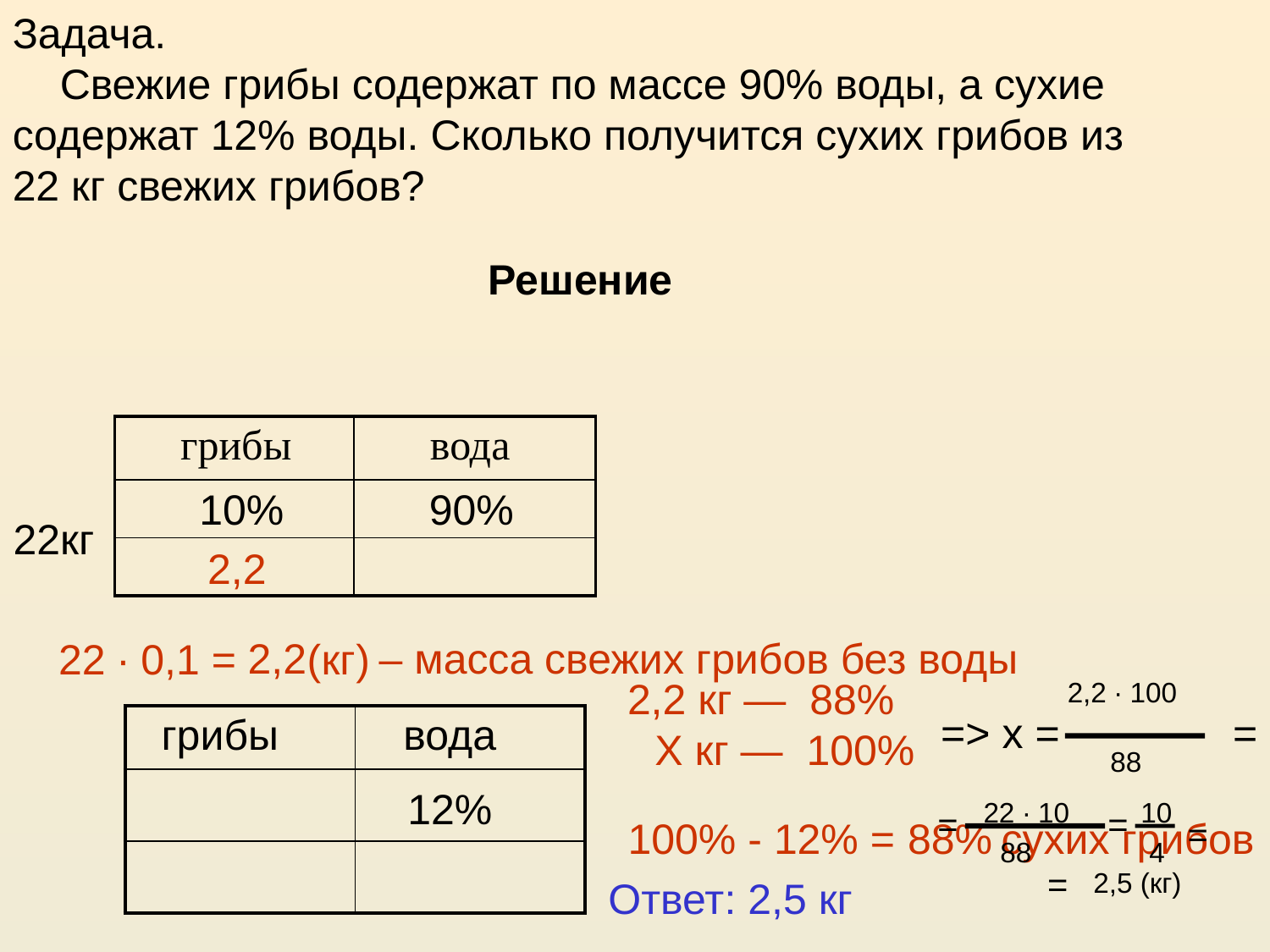

Задача.
    Свежие грибы содержат по массе 90% воды, а сухие содержат 12% воды. Сколько получится сухих грибов из 22 кг свежих грибов?
Решение
| грибы | вода |
| --- | --- |
|  |  |
|  |  |
10%
90%
22кг
2,2
 22 ∙ 0,1 =      (кг)
2,2
– масса свежих грибов без воды
=> х =       =
2,2 кг —  88%
    X кг —  100%

2,2 ∙ 100
| грибы | вода |
| --- | --- |
|  |  |
|  |  |

88
12%
22 ∙ 10
10
=
=
100% - 12% =         сухих грибов
88%
=

88

4
=
2,5 (кг)
Ответ: 2,5 кг